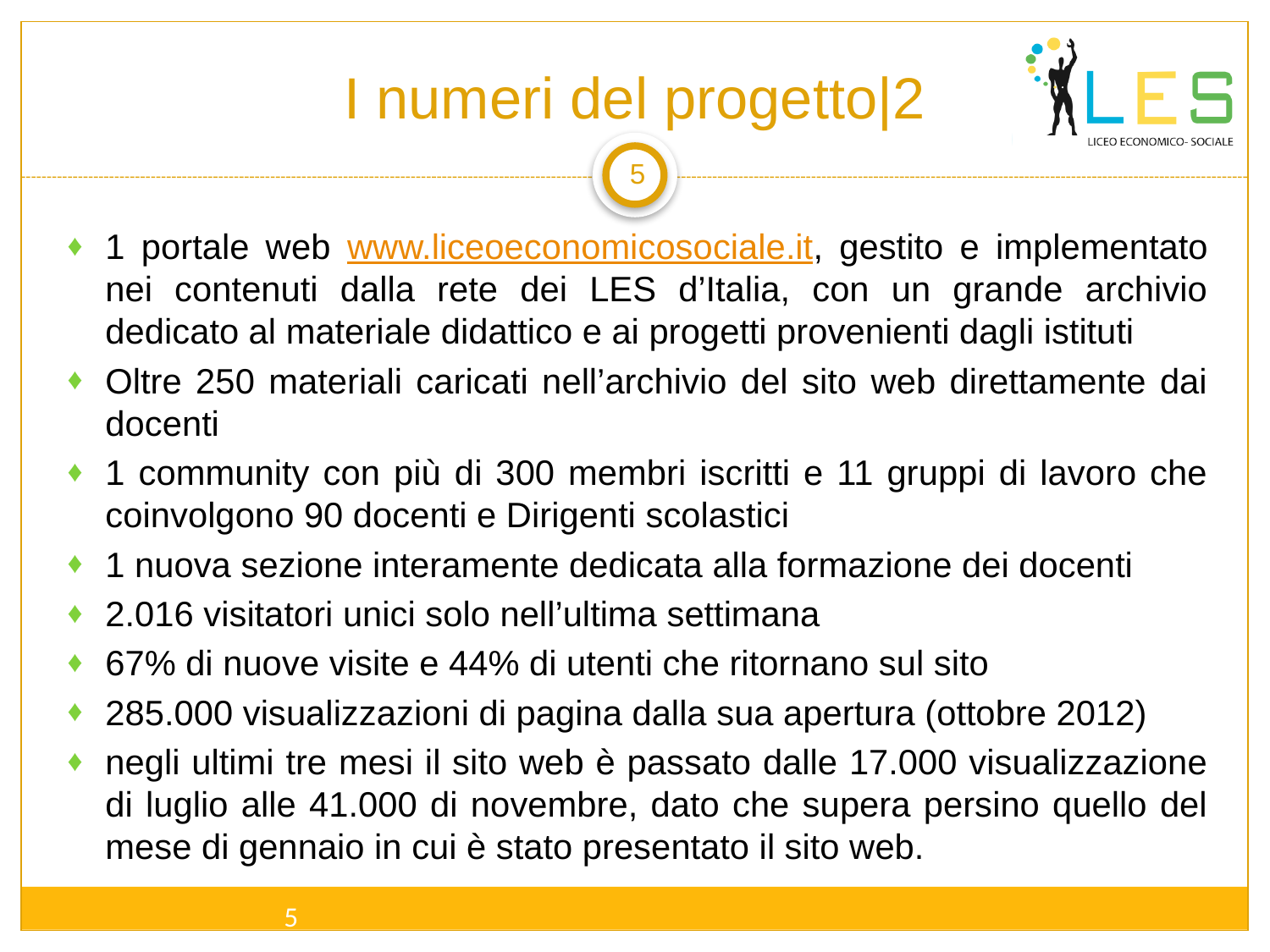

# I numeri del progetto|2
5
1 portale web www.liceoeconomicosociale.it, gestito e implementato nei contenuti dalla rete dei LES d’Italia, con un grande archivio dedicato al materiale didattico e ai progetti provenienti dagli istituti
Oltre 250 materiali caricati nell’archivio del sito web direttamente dai docenti
1 community con più di 300 membri iscritti e 11 gruppi di lavoro che coinvolgono 90 docenti e Dirigenti scolastici
1 nuova sezione interamente dedicata alla formazione dei docenti
2.016 visitatori unici solo nell’ultima settimana
67% di nuove visite e 44% di utenti che ritornano sul sito
285.000 visualizzazioni di pagina dalla sua apertura (ottobre 2012)
negli ultimi tre mesi il sito web è passato dalle 17.000 visualizzazione di luglio alle 41.000 di novembre, dato che supera persino quello del mese di gennaio in cui è stato presentato il sito web.
5